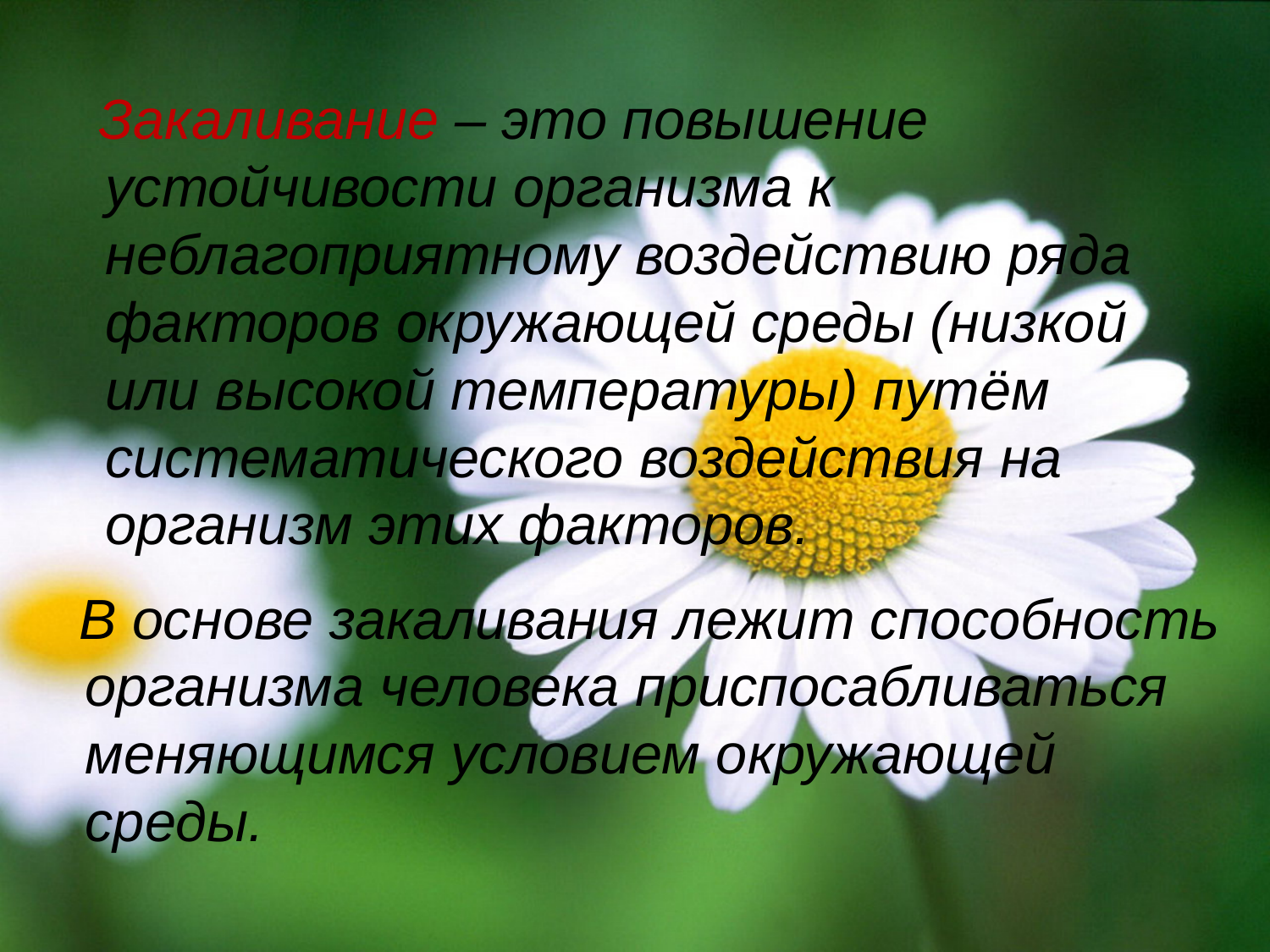

Закаливание – это повышение устойчивости организма к неблагоприятному воздействию ряда факторов окружающей среды (низкой или высокой температуры) путём систематического воздействия на организм этих факторов.
   В основе закаливания лежит способность организма человека приспосабливаться меняющимся условием окружающей среды.